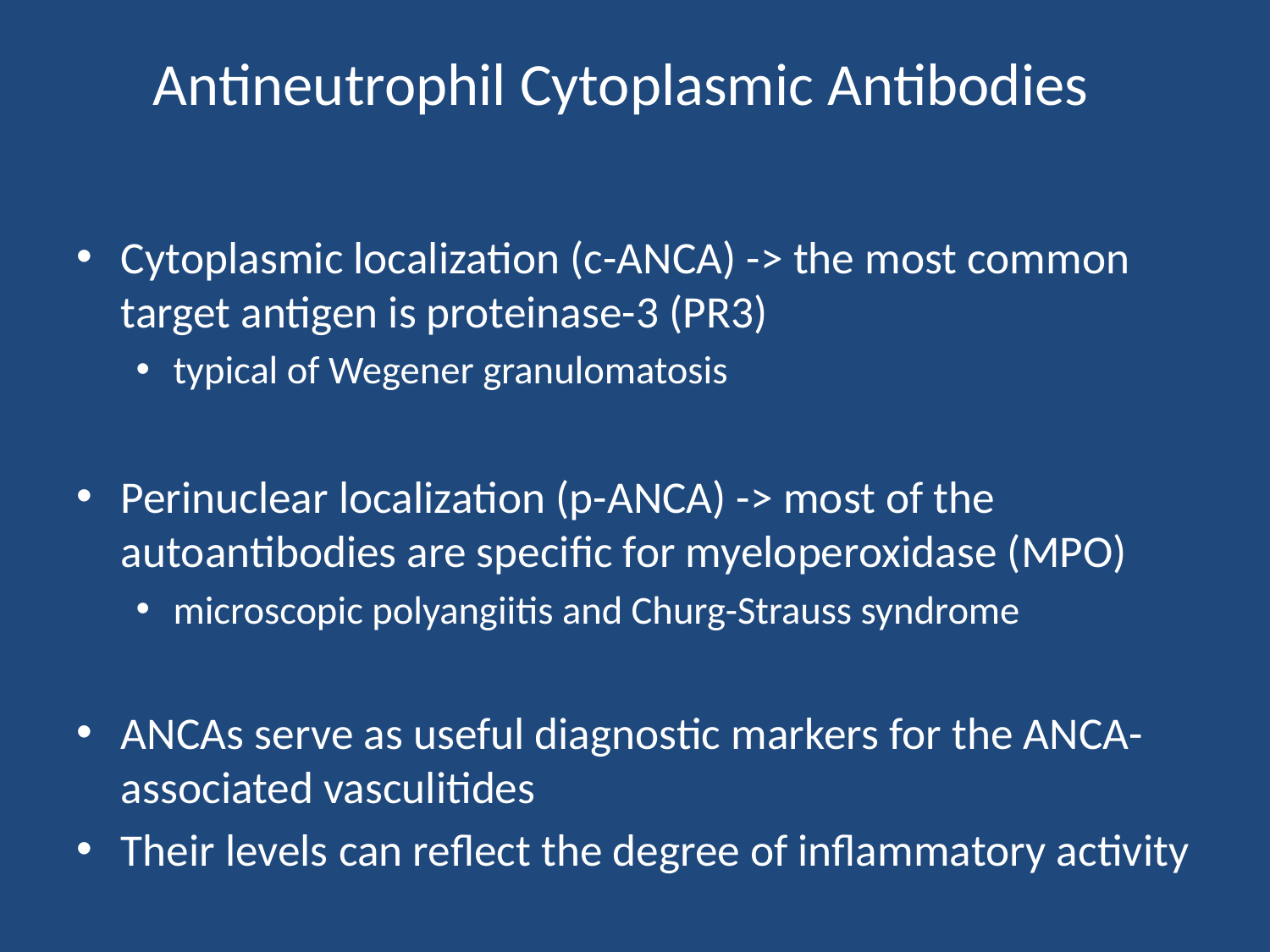

# Antineutrophil Cytoplasmic Antibodies
Cytoplasmic localization (c-ANCA) -> the most common target antigen is proteinase-3 (PR3)
typical of Wegener granulomatosis

Perinuclear localization (p-ANCA) -> most of the autoantibodies are specific for myeloperoxidase (MPO)
microscopic polyangiitis and Churg-Strauss syndrome

ANCAs serve as useful diagnostic markers for the ANCA-associated vasculitides
Their levels can reflect the degree of inflammatory activity